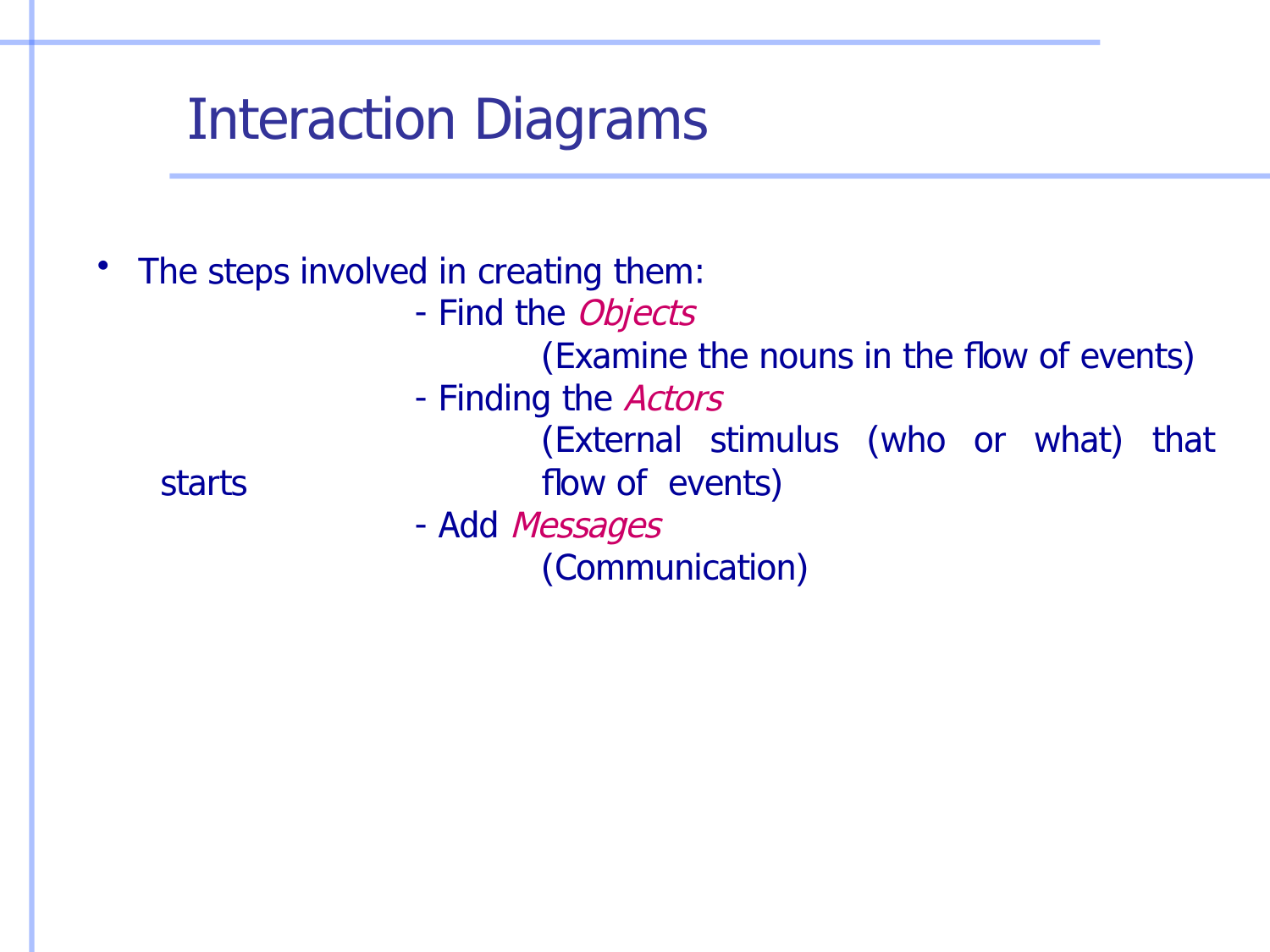

Interaction Diagrams

 The steps involved in creating them:
		- Find the Objects
			(Examine the nouns in the flow of events)
		- Finding the Actors
			(External stimulus (who or what) that starts 			flow of 	events)
		- Add Messages
			(Communication)